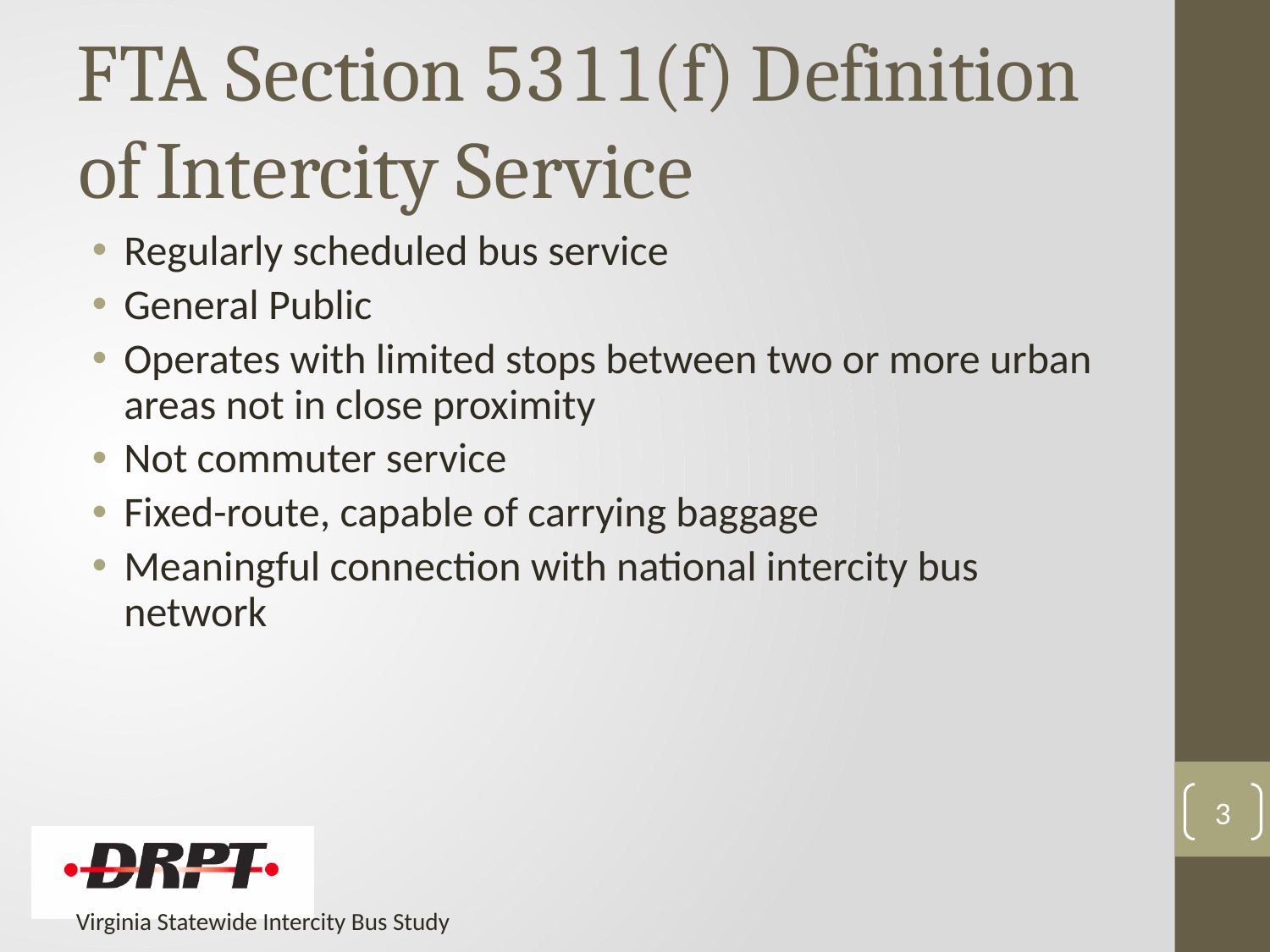

# FTA Section 5311(f) Definition of Intercity Service
Regularly scheduled bus service
General Public
Operates with limited stops between two or more urban areas not in close proximity
Not commuter service
Fixed-route, capable of carrying baggage
Meaningful connection with national intercity bus network

3